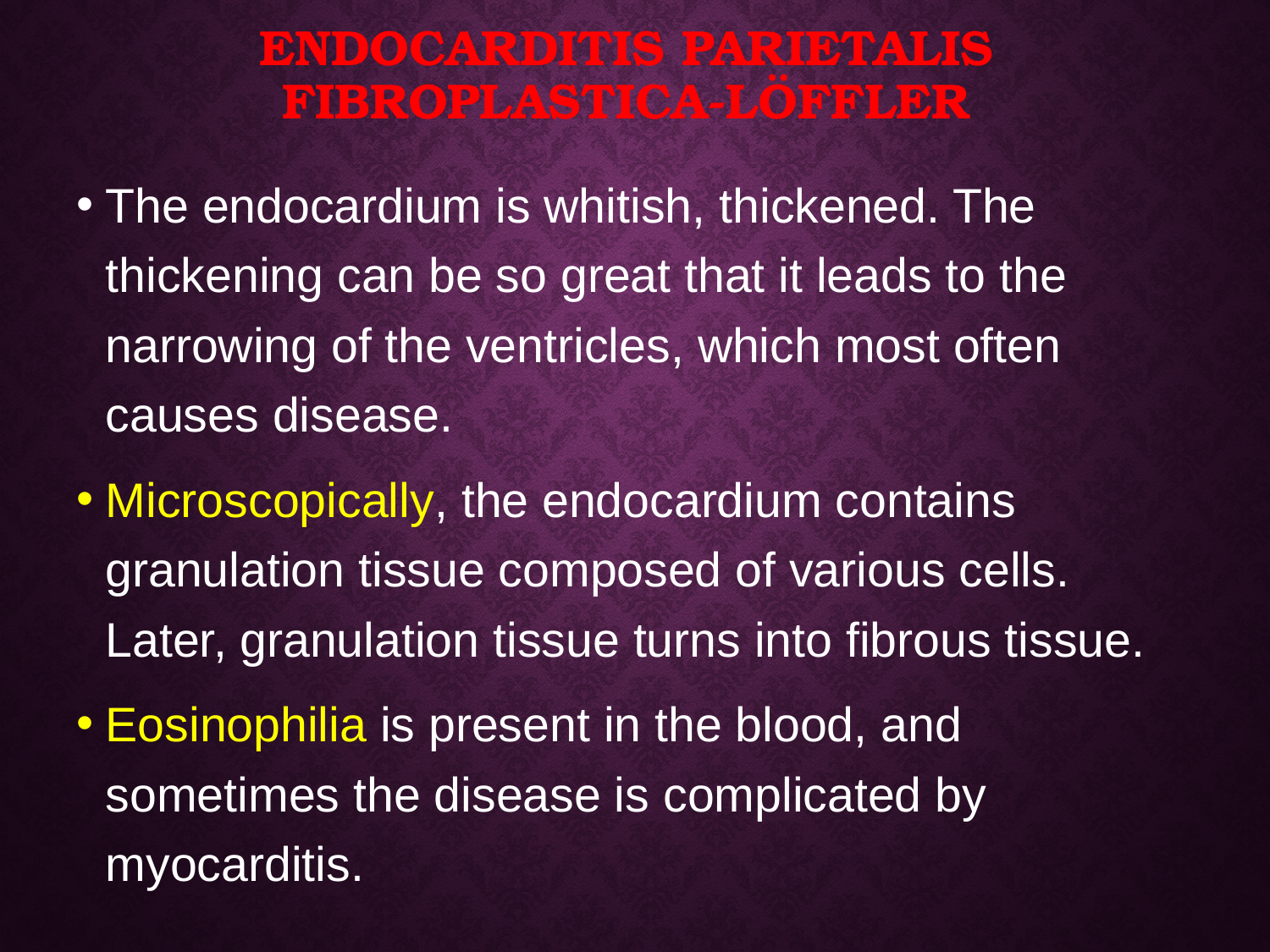

# Endocarditis parietalis fibroplastica-Löffler
The endocardium is whitish, thickened. The thickening can be so great that it leads to the narrowing of the ventricles, which most often causes disease.
Microscopically, the endocardium contains granulation tissue composed of various cells. Later, granulation tissue turns into fibrous tissue.
Eosinophilia is present in the blood, and sometimes the disease is complicated by myocarditis.